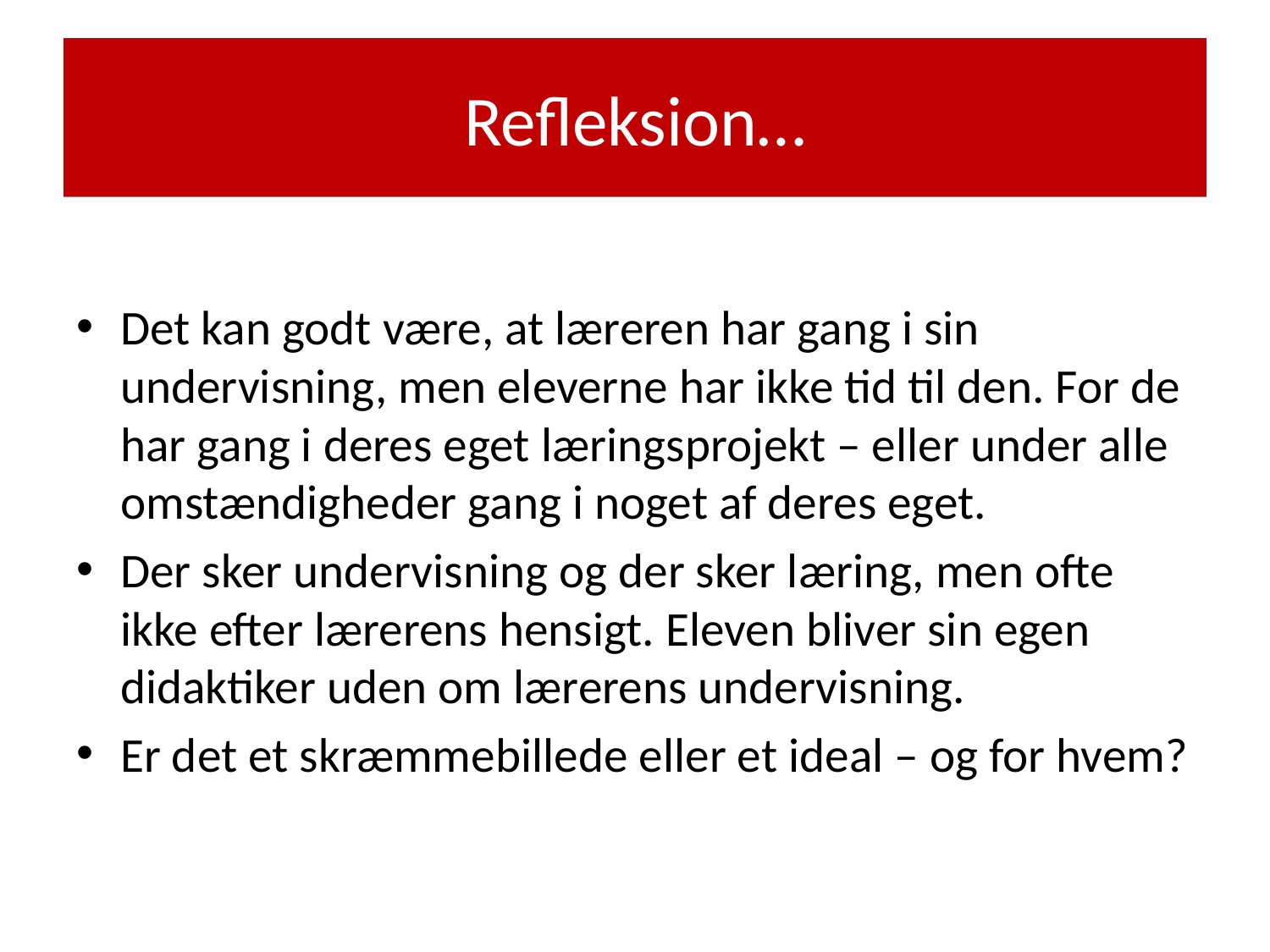

# Refleksion…

Det kan godt være, at læreren har gang i sin undervisning, men eleverne har ikke tid til den. For de har gang i deres eget læringsprojekt – eller under alle omstændigheder gang i noget af deres eget.
Der sker undervisning og der sker læring, men ofte ikke efter lærerens hensigt. Eleven bliver sin egen didaktiker uden om lærerens undervisning.
Er det et skræmmebillede eller et ideal – og for hvem?